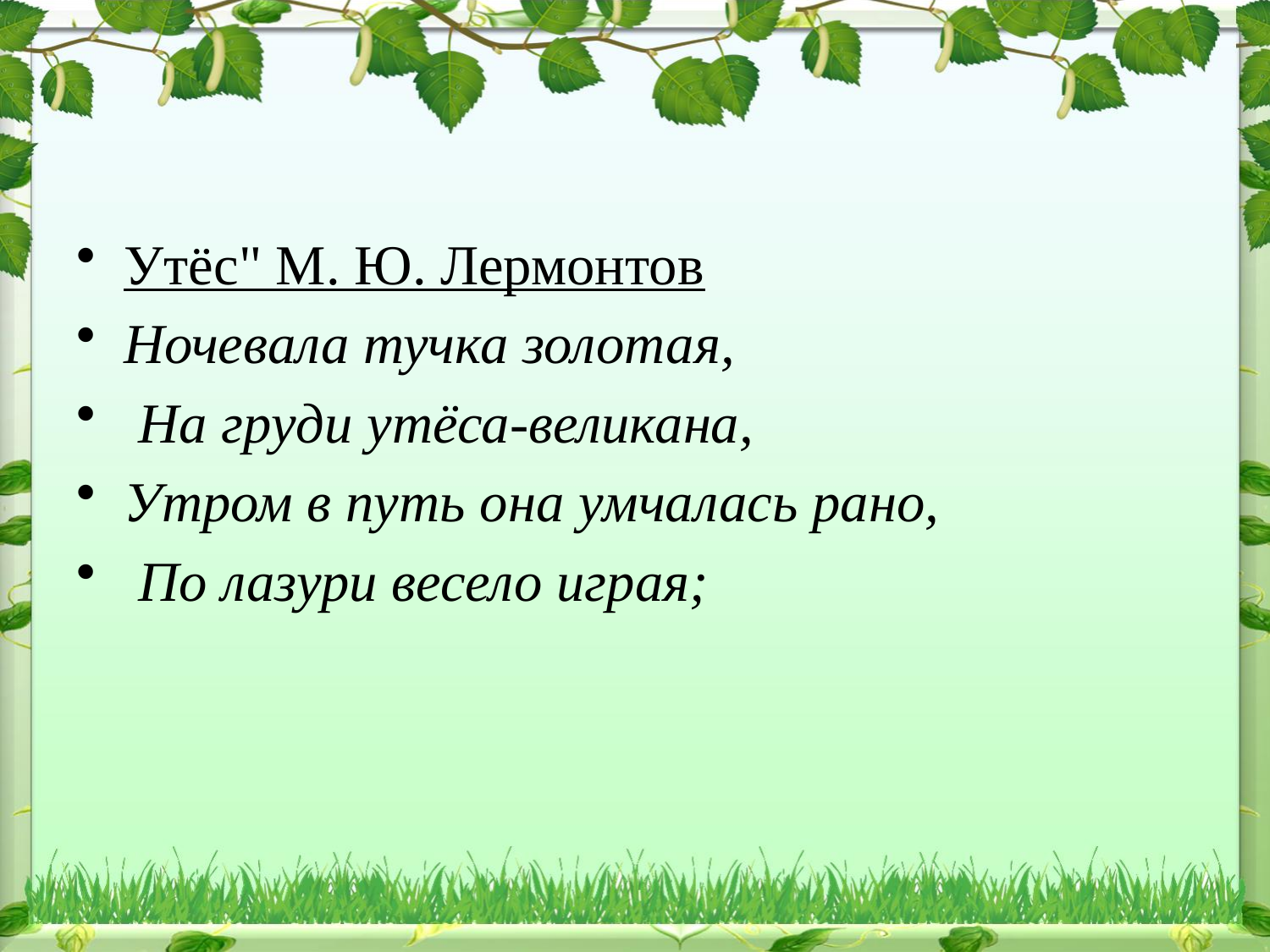

#
Утёс" М. Ю. Лермонтов
Ночевала тучка золотая,
 На груди утёса-великана,
Утром в путь она умчалась рано,
 По лазури весело играя;